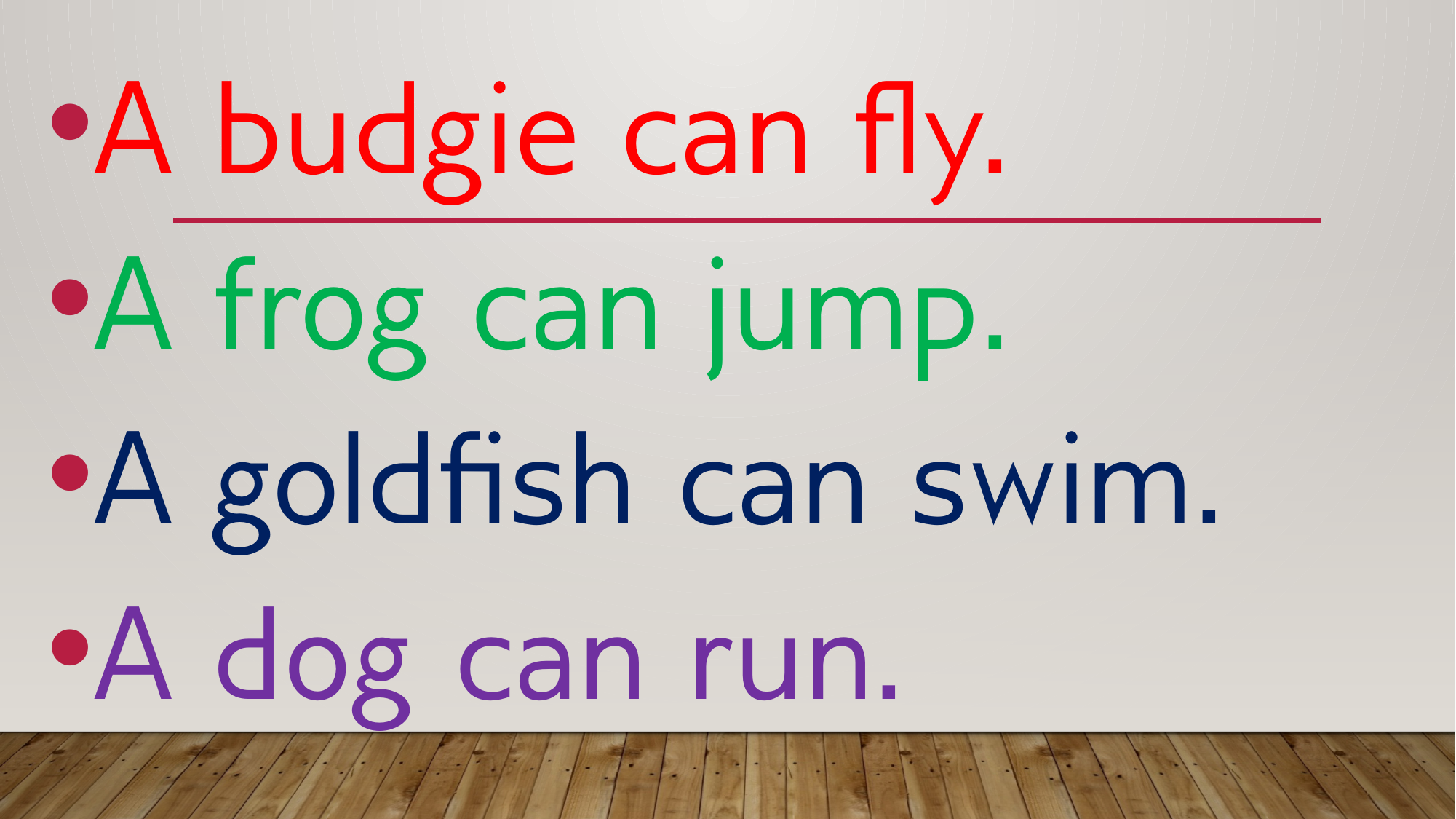

A budgie can fly.
A frog can jump.
A goldfish can swim.
A dog can run.